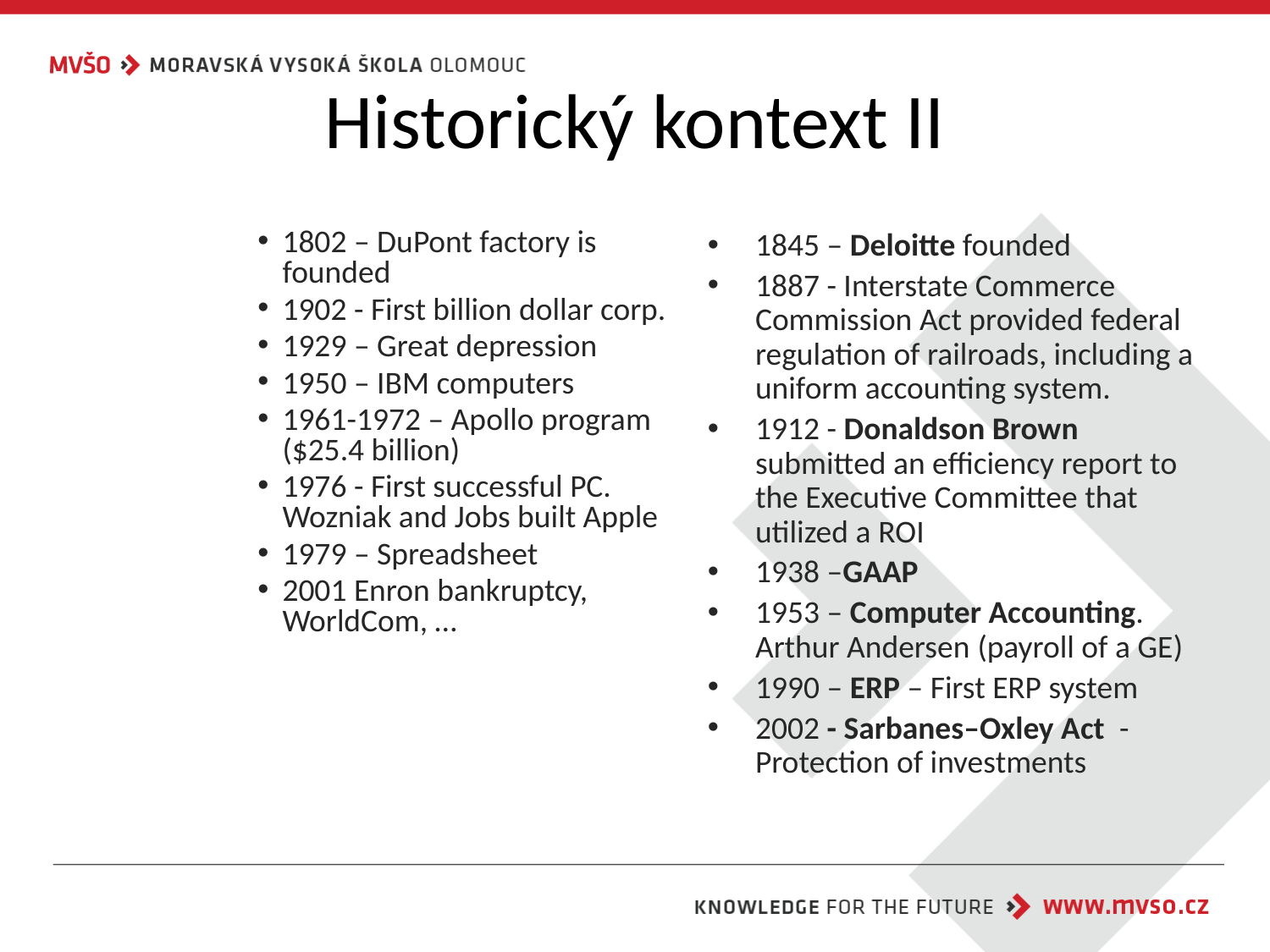

# Historický kontext II
1802 – DuPont factory is founded
1902 - First billion dollar corp.
1929 – Great depression
1950 – IBM computers
1961-1972 – Apollo program ($25.4 billion)
1976 - First successful PC. Wozniak and Jobs built Apple
1979 – Spreadsheet
2001 Enron bankruptcy, WorldCom, …

1845 – Deloitte founded
1887 - Interstate Commerce Commission Act provided federal regulation of railroads, including a uniform accounting system.
1912 - Donaldson Brown submitted an efficiency report to the Executive Committee that utilized a ROI
1938 –GAAP
1953 – Computer Accounting. Arthur Andersen (payroll of a GE)
1990 – ERP – First ERP system
2002 - Sarbanes–Oxley Act  - Protection of investments